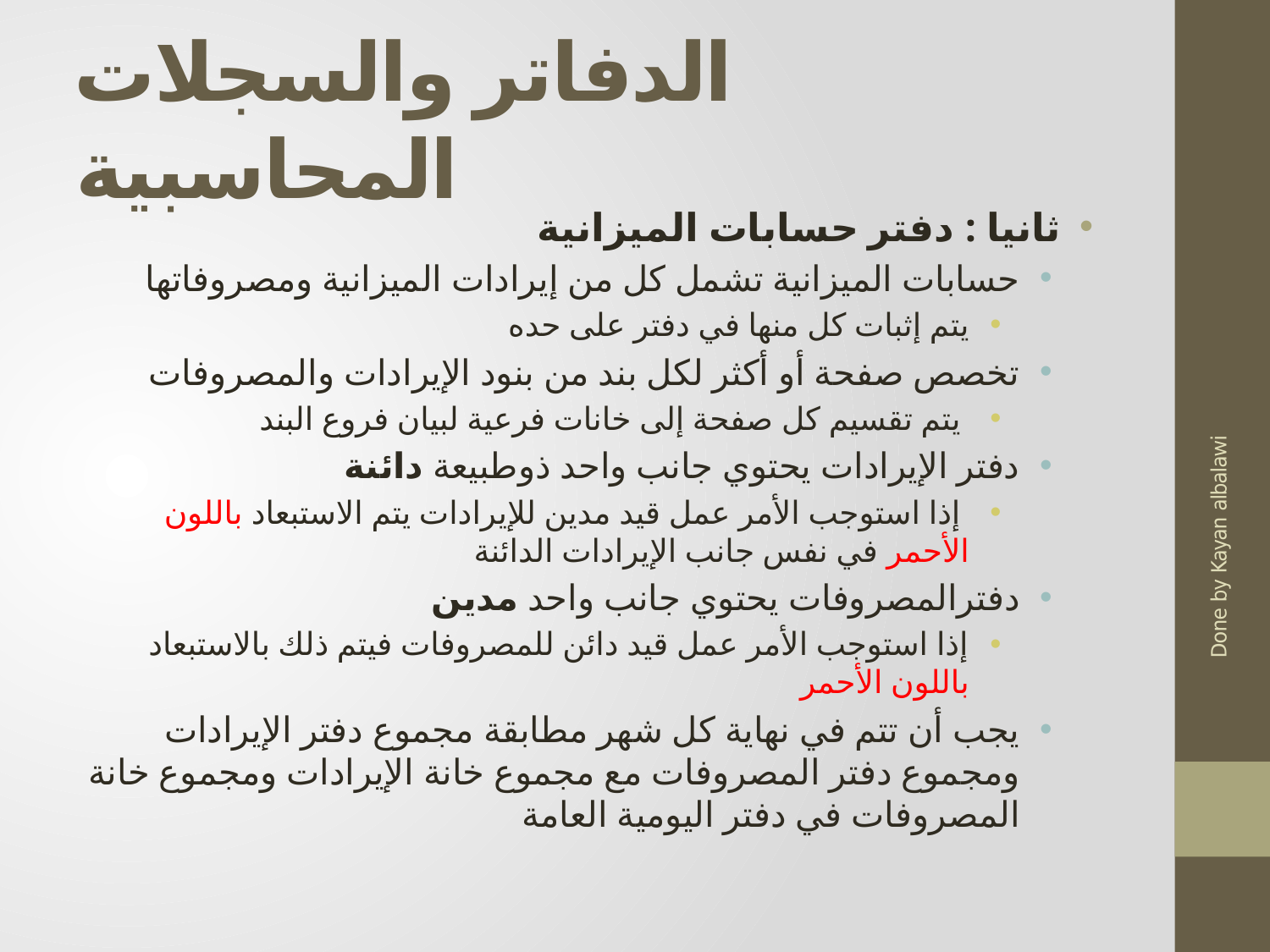

# الدفاتر والسجلات المحاسبية
ثانيا : دفتر حسابات الميزانية
حسابات الميزانية تشمل كل من إيرادات الميزانية ومصروفاتها
يتم إثبات كل منها في دفتر على حده
تخصص صفحة أو أكثر لكل بند من بنود الإيرادات والمصروفات
 يتم تقسيم كل صفحة إلى خانات فرعية لبيان فروع البند
دفتر الإيرادات يحتوي جانب واحد ذوطبيعة دائنة
 إذا استوجب الأمر عمل قيد مدين للإيرادات يتم الاستبعاد باللون الأحمر في نفس جانب الإيرادات الدائنة
دفترالمصروفات يحتوي جانب واحد مدين
إذا استوجب الأمر عمل قيد دائن للمصروفات فيتم ذلك بالاستبعاد باللون الأحمر
يجب أن تتم في نهاية كل شهر مطابقة مجموع دفتر الإيرادات ومجموع دفتر المصروفات مع مجموع خانة الإيرادات ومجموع خانة المصروفات في دفتر اليومية العامة
Done by Kayan albalawi